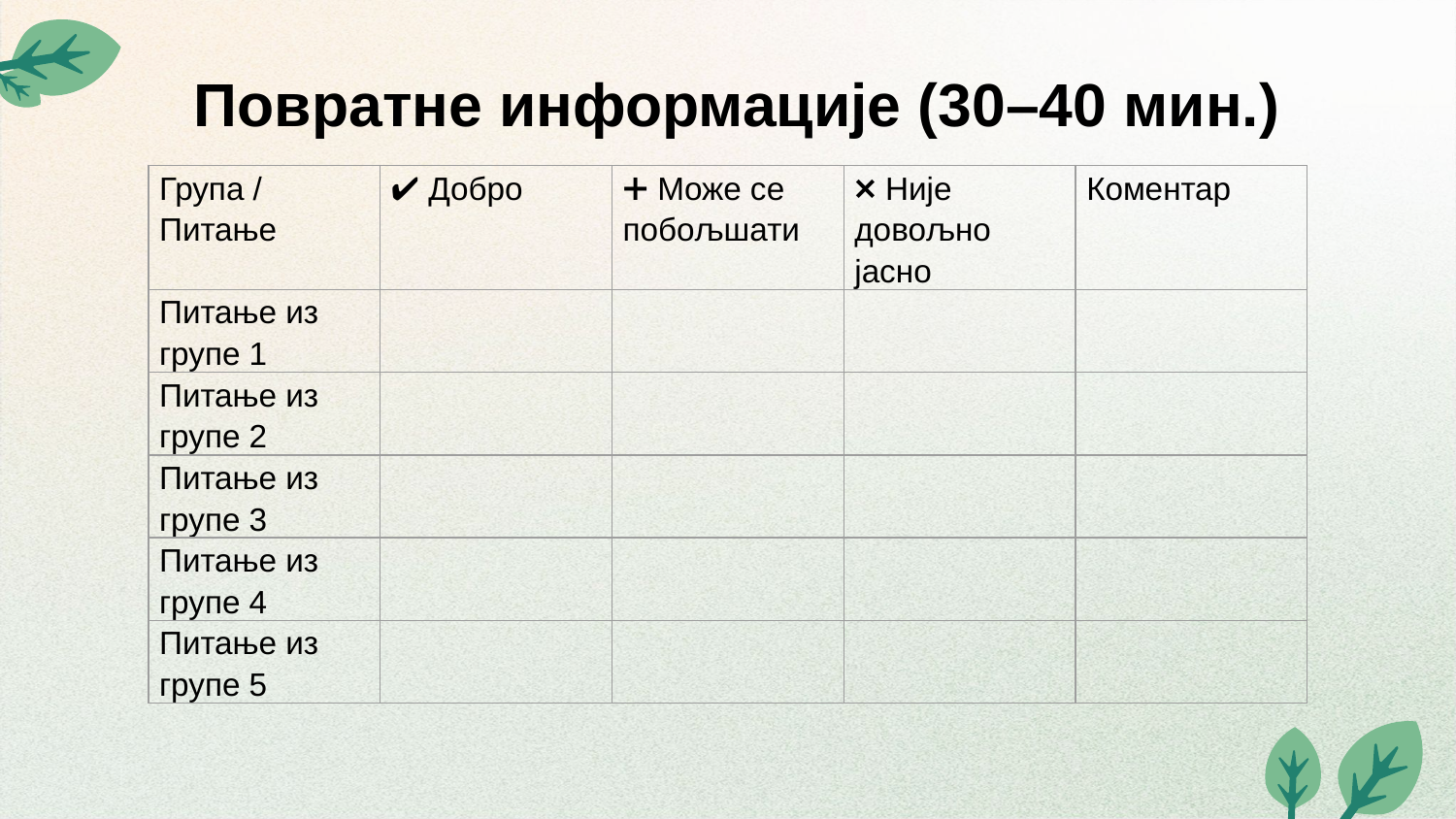

# Повратне информације (30–40 мин.)
| Група / Питање | ✔ Добро | ➕ Може се побољшати | ❌ Није довољно јасно | Коментар |
| --- | --- | --- | --- | --- |
| Питање из групе 1 |  |  |  |  |
| Питање из групе 2 |  |  |  |  |
| Питање из групе 3 |  |  |  |  |
| Питање из групе 4 |  |  |  |  |
| Питање из групе 5 |  |  |  |  |